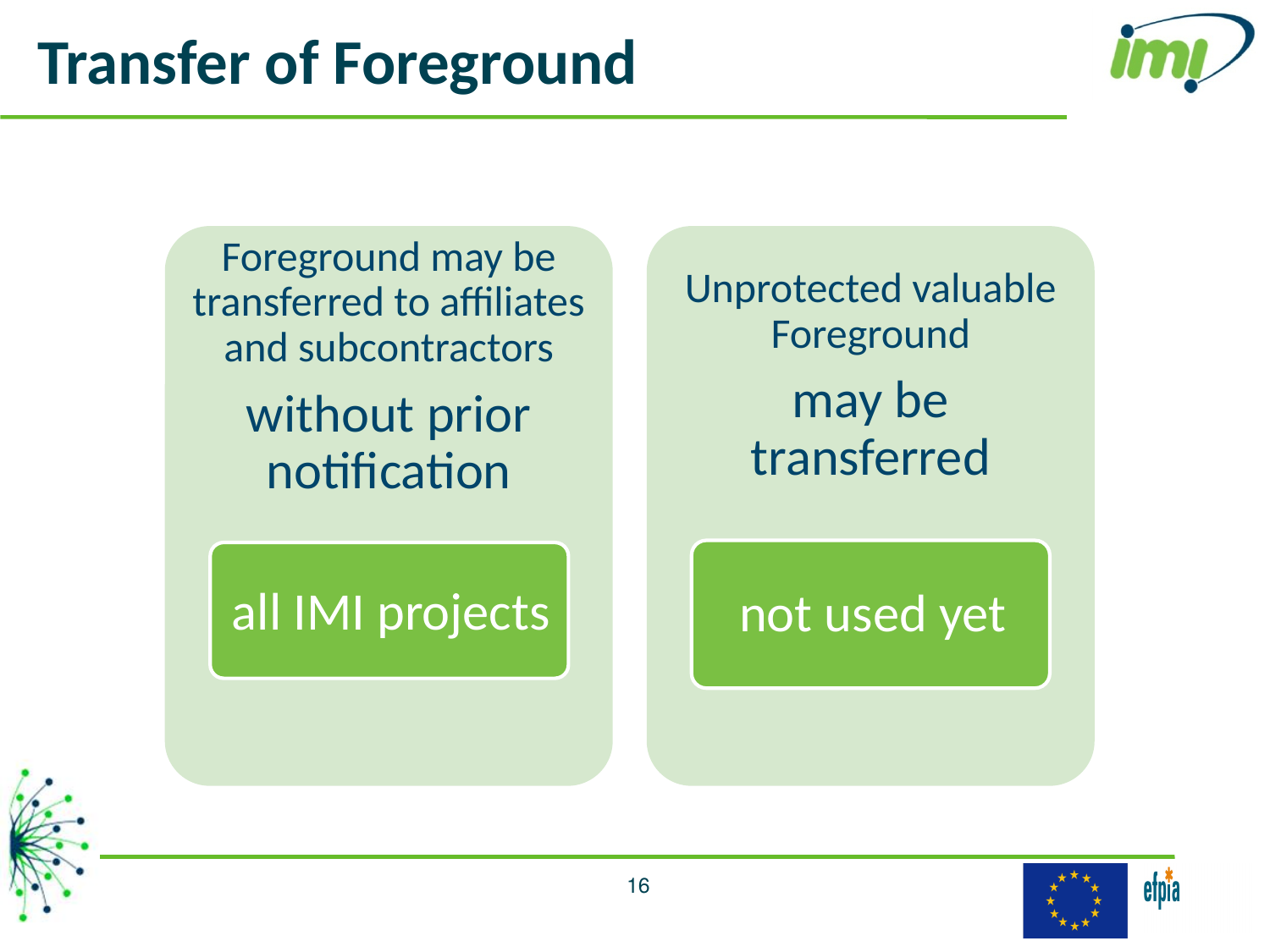

# Transfer of Foreground

Foreground may be transferred to affiliates and subcontractors
without prior notification
all IMI projects
Unprotected valuable Foreground
may be transferred
not used yet
16